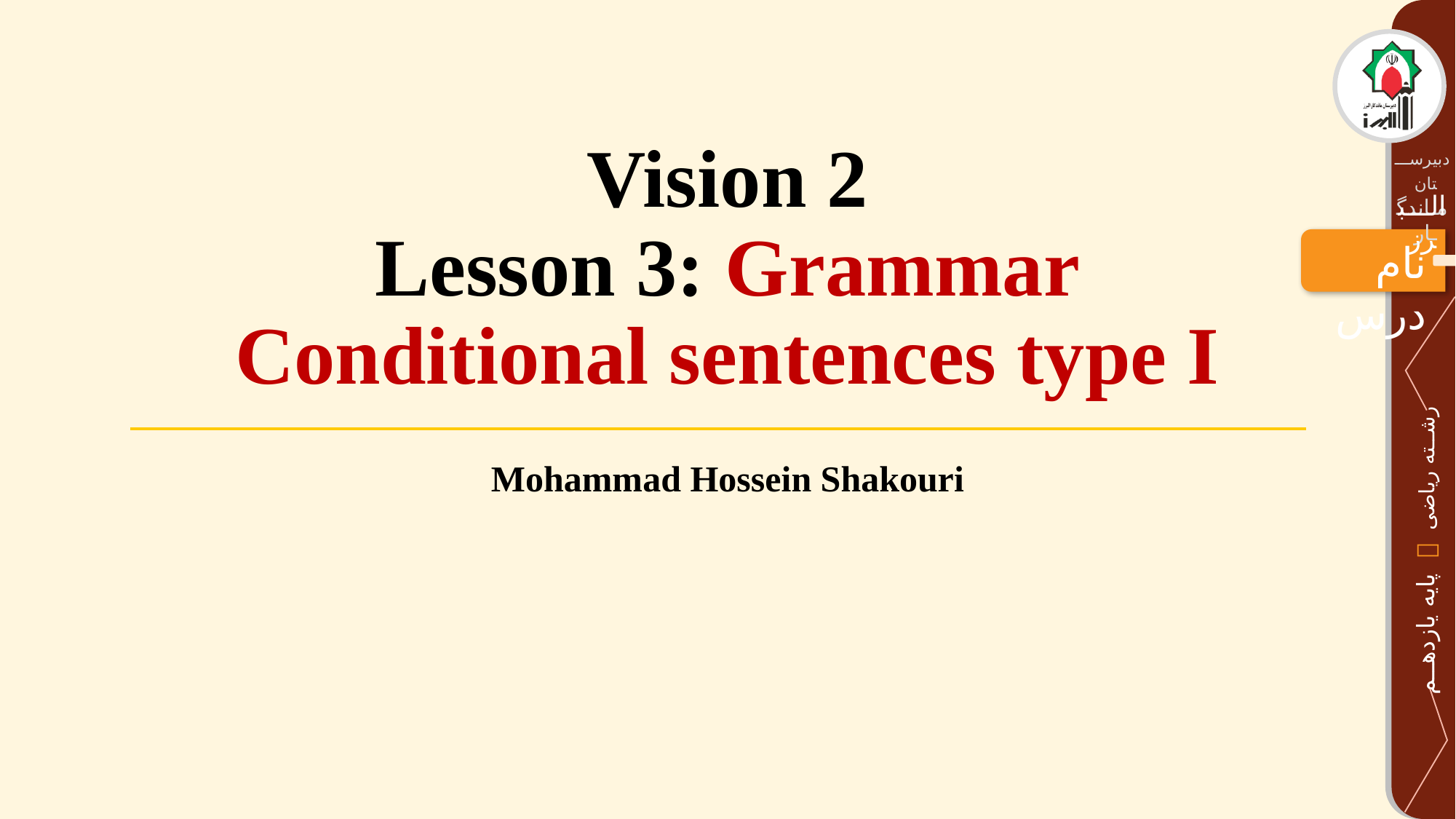

# Vision 2 Lesson 3: Grammar Conditional sentences type I
Mohammad Hossein Shakouri